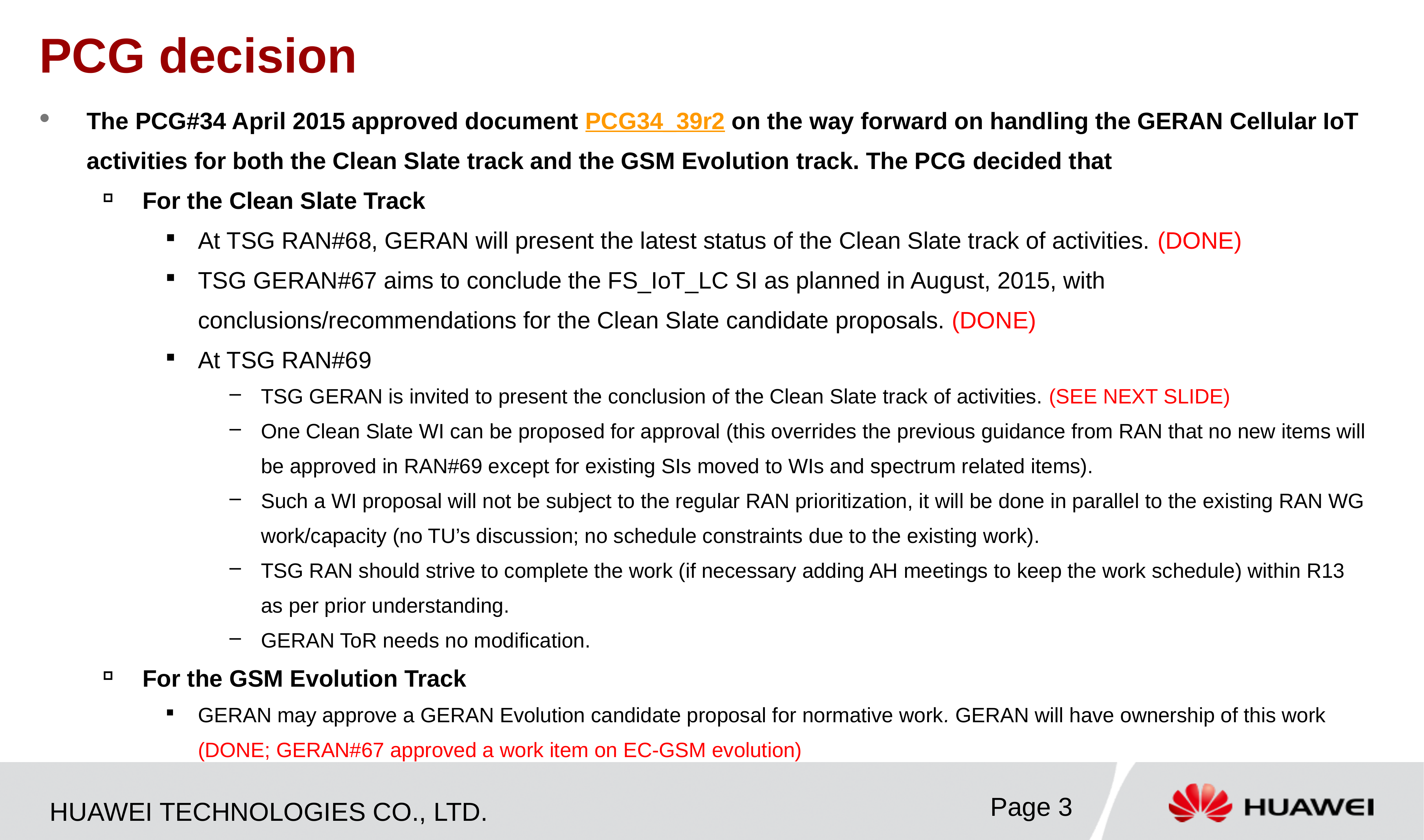

# PCG decision
The PCG#34 April 2015 approved document PCG34_39r2 on the way forward on handling the GERAN Cellular IoT activities for both the Clean Slate track and the GSM Evolution track. The PCG decided that
For the Clean Slate Track
At TSG RAN#68, GERAN will present the latest status of the Clean Slate track of activities. (DONE)
TSG GERAN#67 aims to conclude the FS_IoT_LC SI as planned in August, 2015, with conclusions/recommendations for the Clean Slate candidate proposals. (DONE)
At TSG RAN#69
TSG GERAN is invited to present the conclusion of the Clean Slate track of activities. (SEE NEXT SLIDE)
One Clean Slate WI can be proposed for approval (this overrides the previous guidance from RAN that no new items will be approved in RAN#69 except for existing SIs moved to WIs and spectrum related items).
Such a WI proposal will not be subject to the regular RAN prioritization, it will be done in parallel to the existing RAN WG work/capacity (no TU’s discussion; no schedule constraints due to the existing work).
TSG RAN should strive to complete the work (if necessary adding AH meetings to keep the work schedule) within R13 as per prior understanding.
GERAN ToR needs no modification.
For the GSM Evolution Track
GERAN may approve a GERAN Evolution candidate proposal for normative work. GERAN will have ownership of this work (DONE; GERAN#67 approved a work item on EC-GSM evolution)
Page 3